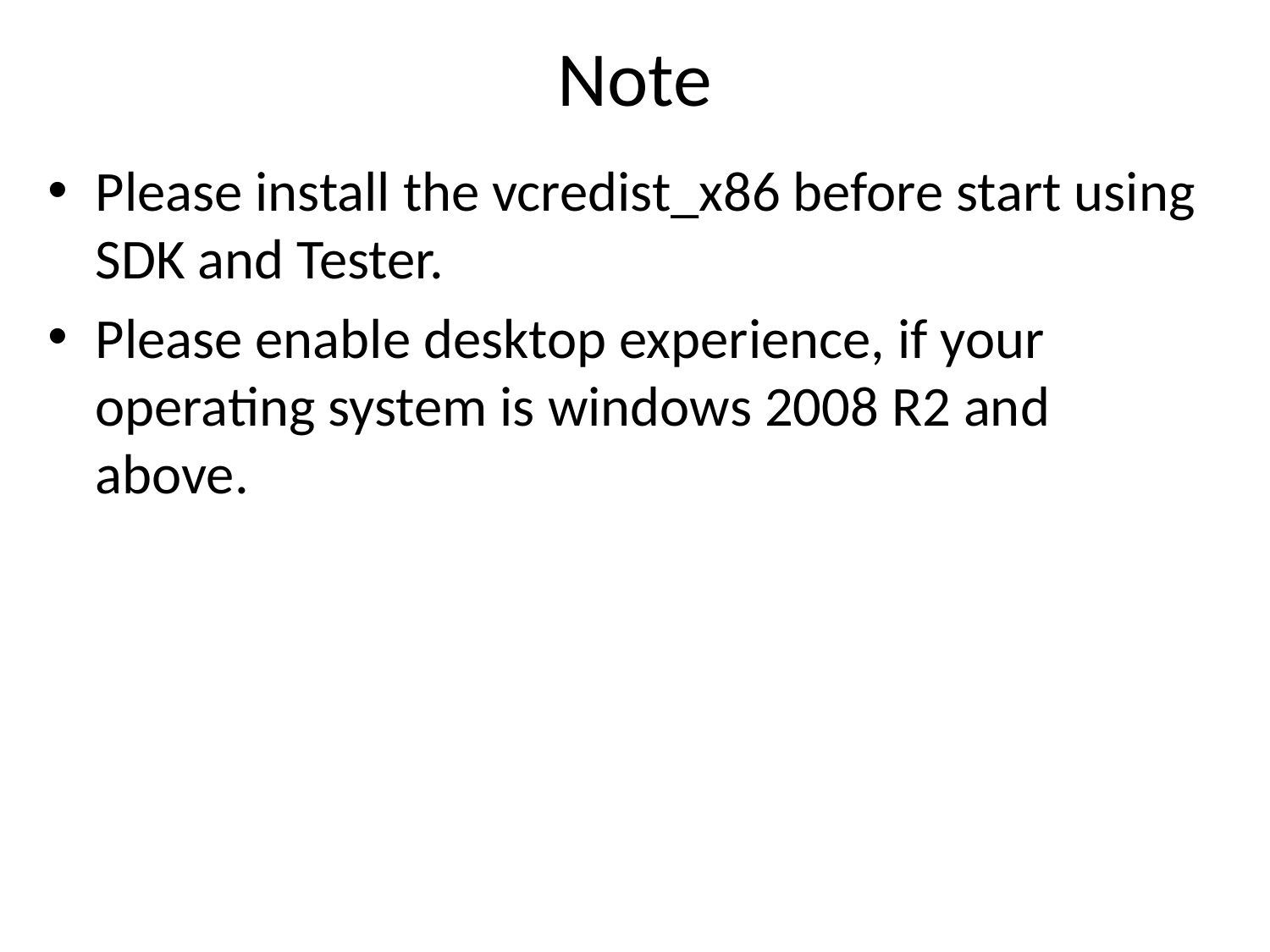

# Note
Please install the vcredist_x86 before start using SDK and Tester.
Please enable desktop experience, if your operating system is windows 2008 R2 and above.